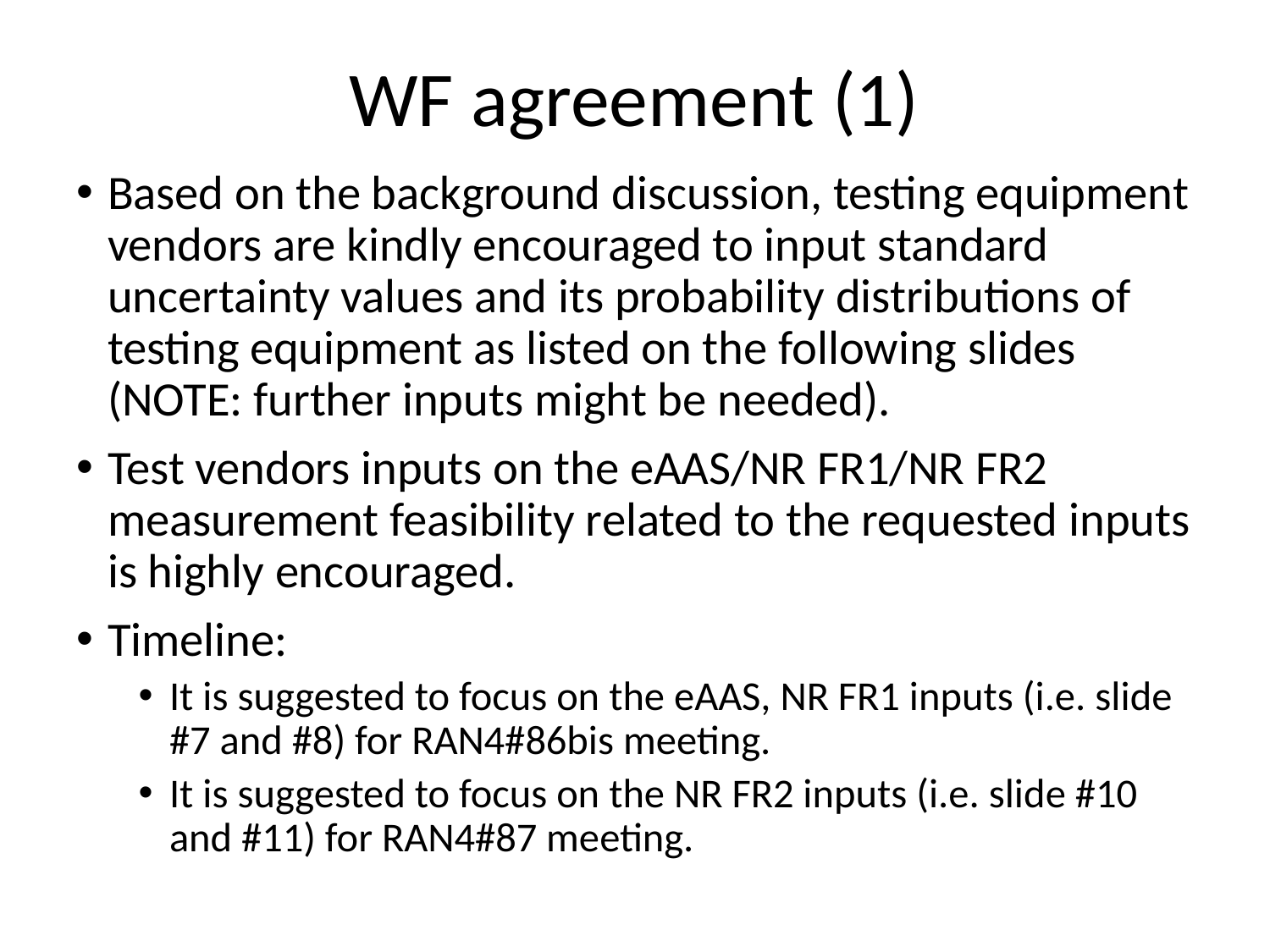

# WF agreement (1)
Based on the background discussion, testing equipment vendors are kindly encouraged to input standard uncertainty values and its probability distributions of testing equipment as listed on the following slides (NOTE: further inputs might be needed).
Test vendors inputs on the eAAS/NR FR1/NR FR2 measurement feasibility related to the requested inputs is highly encouraged.
Timeline:
It is suggested to focus on the eAAS, NR FR1 inputs (i.e. slide #7 and #8) for RAN4#86bis meeting.
It is suggested to focus on the NR FR2 inputs (i.e. slide #10 and #11) for RAN4#87 meeting.